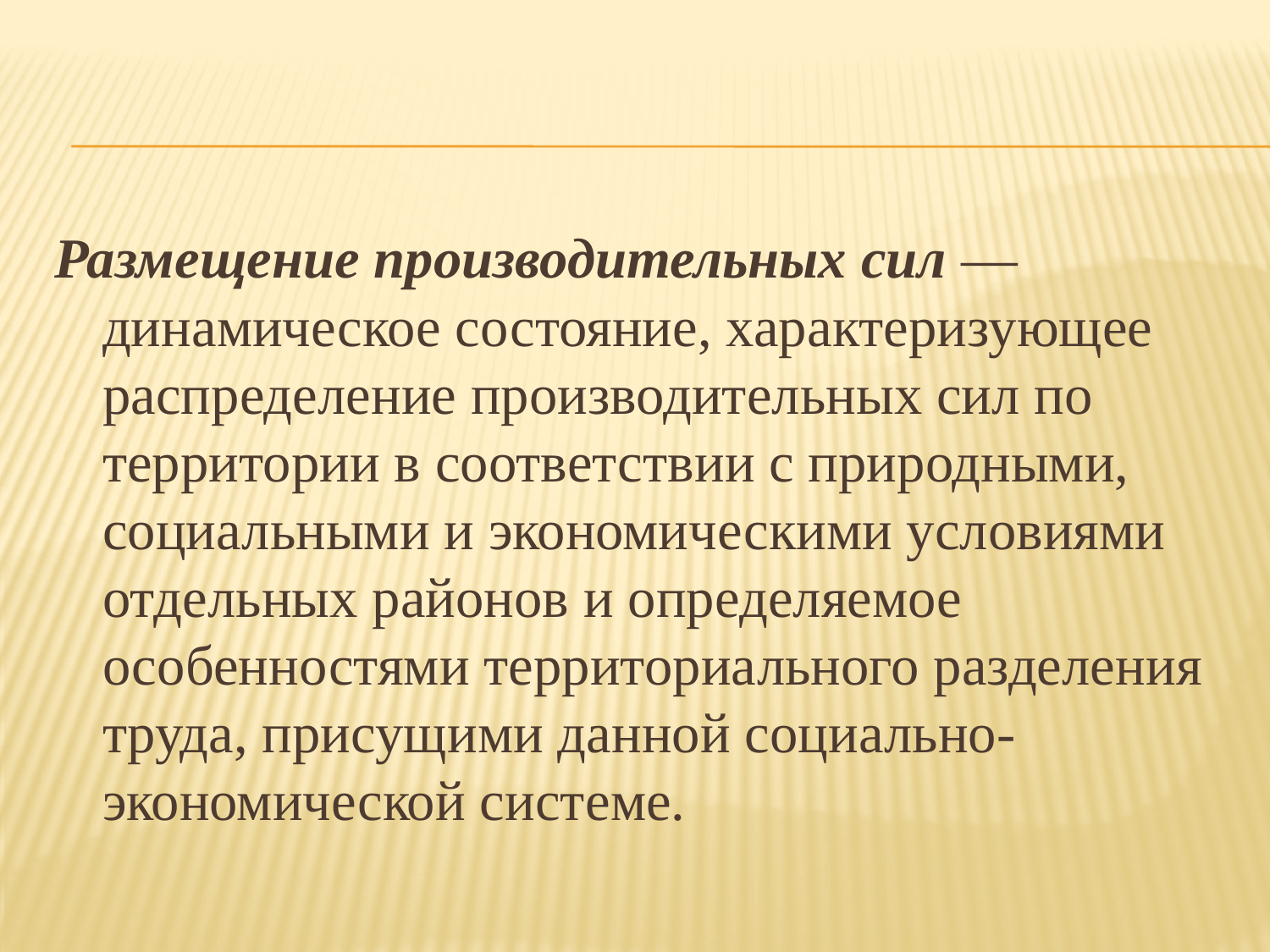

Размещение производительных сил — динамическое состояние, характеризующее распределение производительных сил по территории в соответствии с природными, социальными и экономическими условиями отдельных районов и определяемое особенностями территориального разделения труда, присущими данной социально-экономической системе.